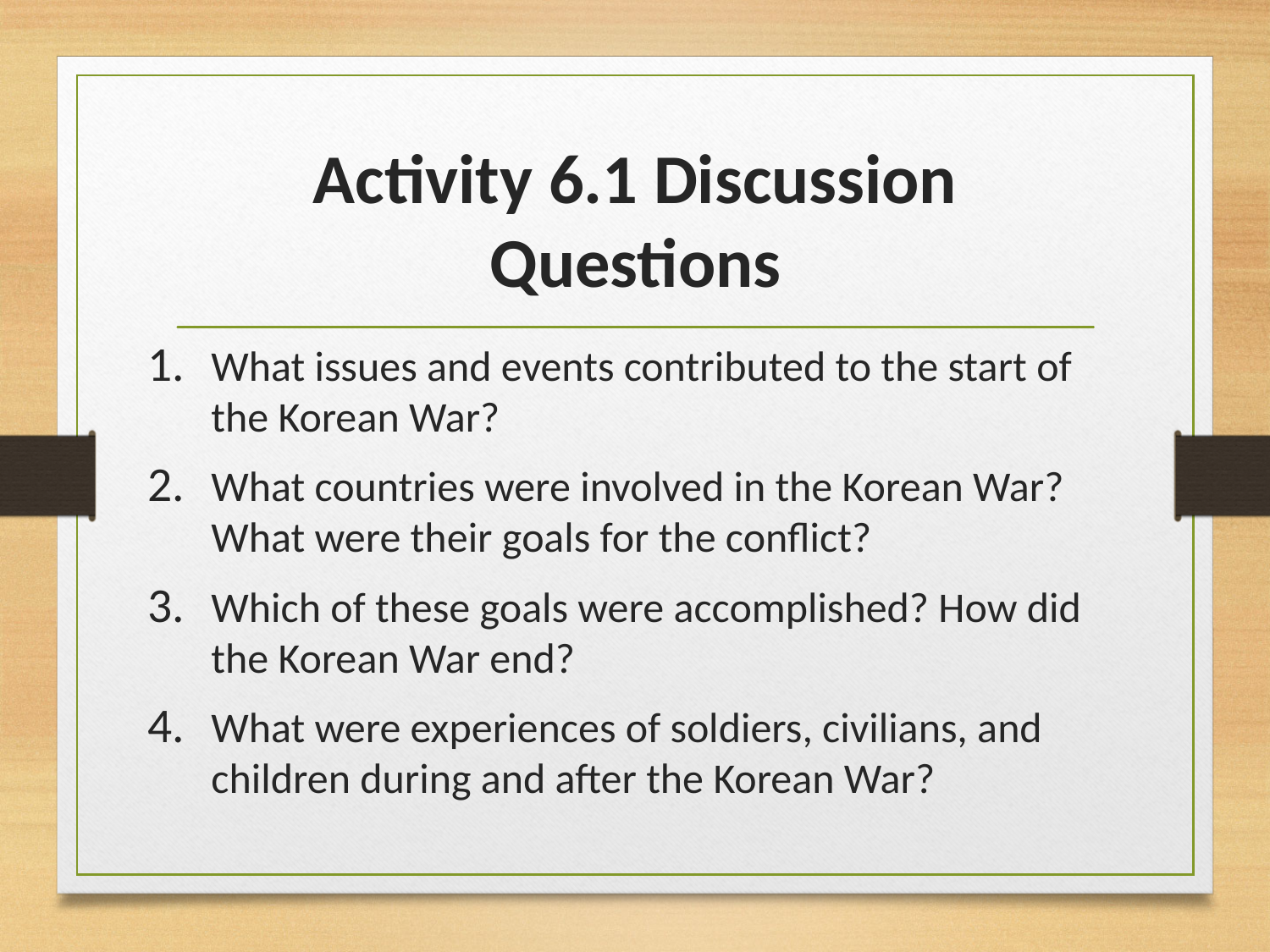

# Activity 6.1 Discussion Questions
What issues and events contributed to the start of the Korean War?
What countries were involved in the Korean War? What were their goals for the conflict?
Which of these goals were accomplished? How did the Korean War end?
What were experiences of soldiers, civilians, and children during and after the Korean War?